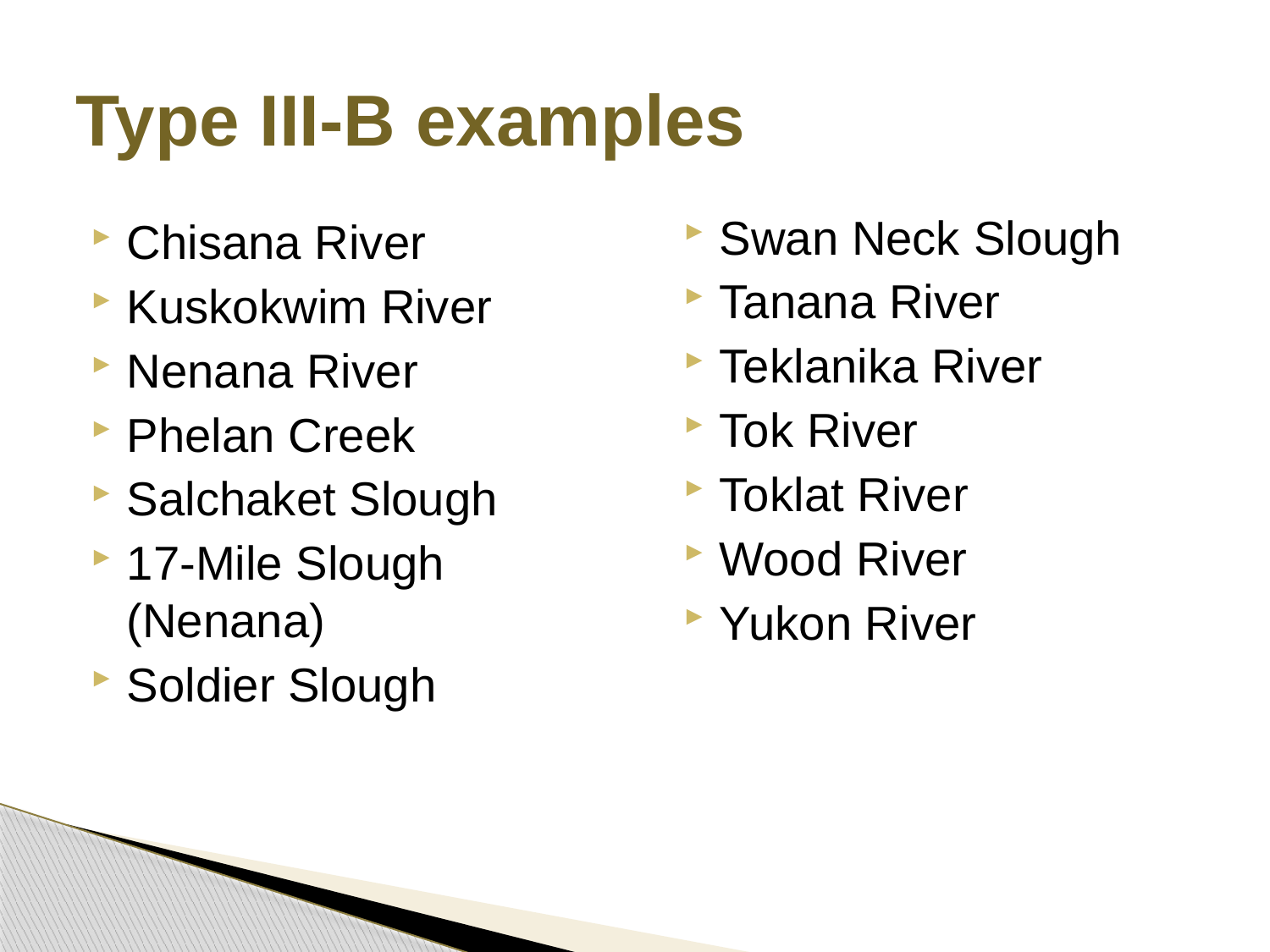

# Type III-B examples
Swan Neck Slough
Tanana River
Teklanika River
Tok River
Toklat River
Wood River
Yukon River

Chisana River
Kuskokwim River
Nenana River
Phelan Creek
Salchaket Slough
17-Mile Slough (Nenana)
Soldier Slough